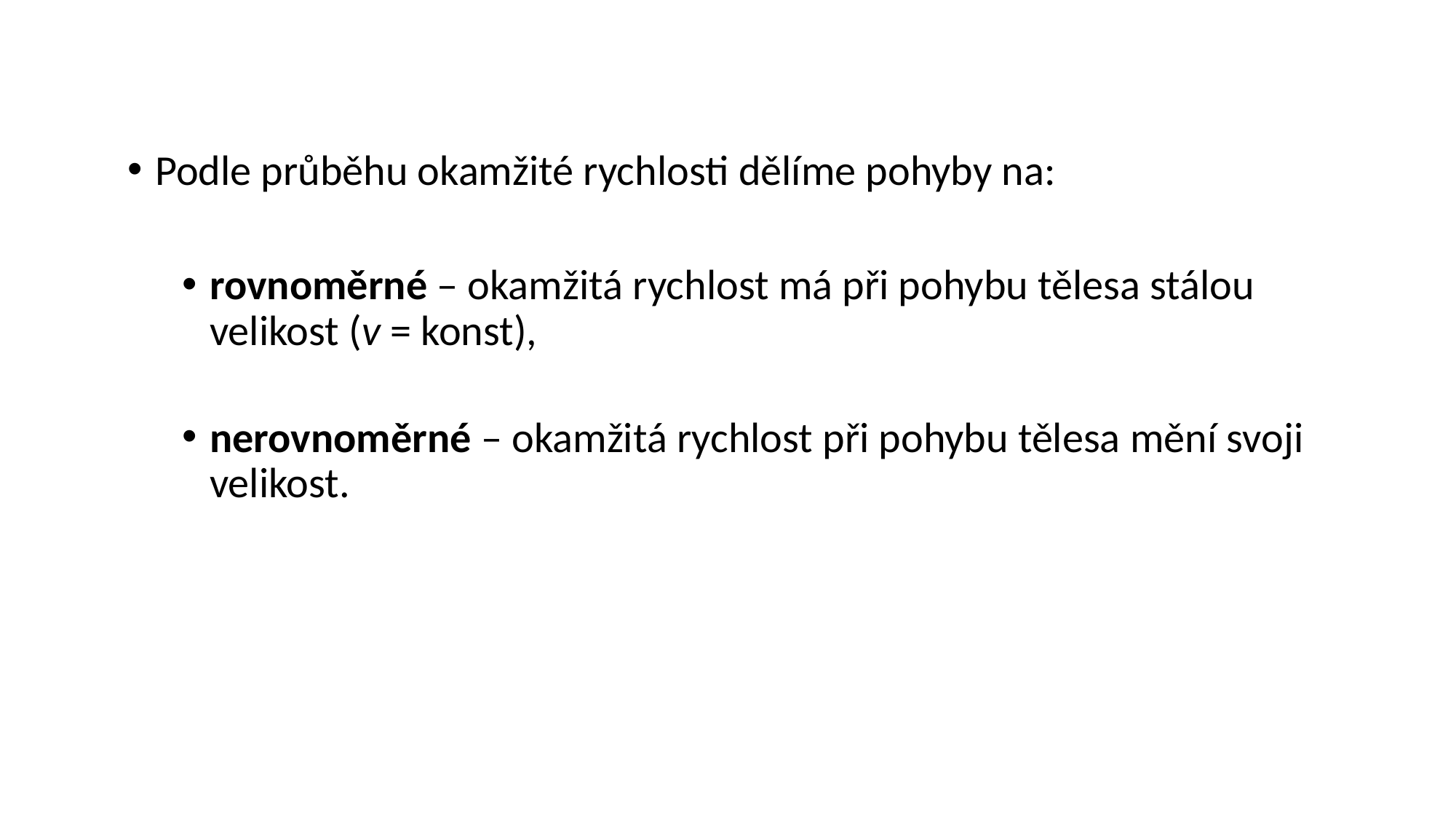

Podle průběhu okamžité rychlosti dělíme pohyby na:

rovnoměrné – okamžitá rychlost má při pohybu tělesa stálou velikost (v = konst),

nerovnoměrné – okamžitá rychlost při pohybu tělesa mění svoji velikost.